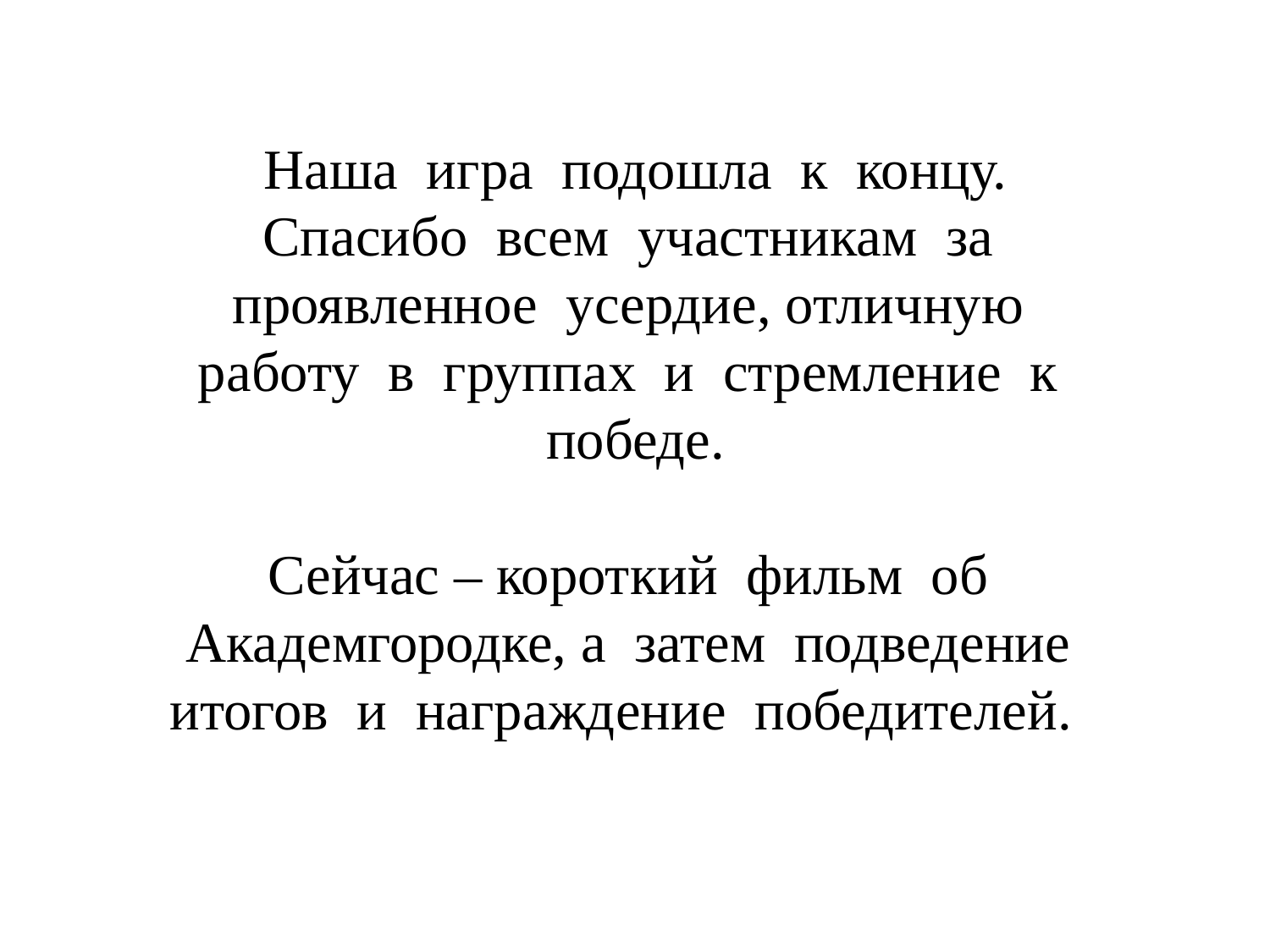

Наша  игра  подошла  к  концу.
Спасибо  всем  участникам  за  проявленное  усердие, отличную  работу  в  группах  и  стремление  к  победе.

Сейчас – короткий  фильм  об  Академгородке, а  затем  подведение  итогов  и  награждение  победителей.